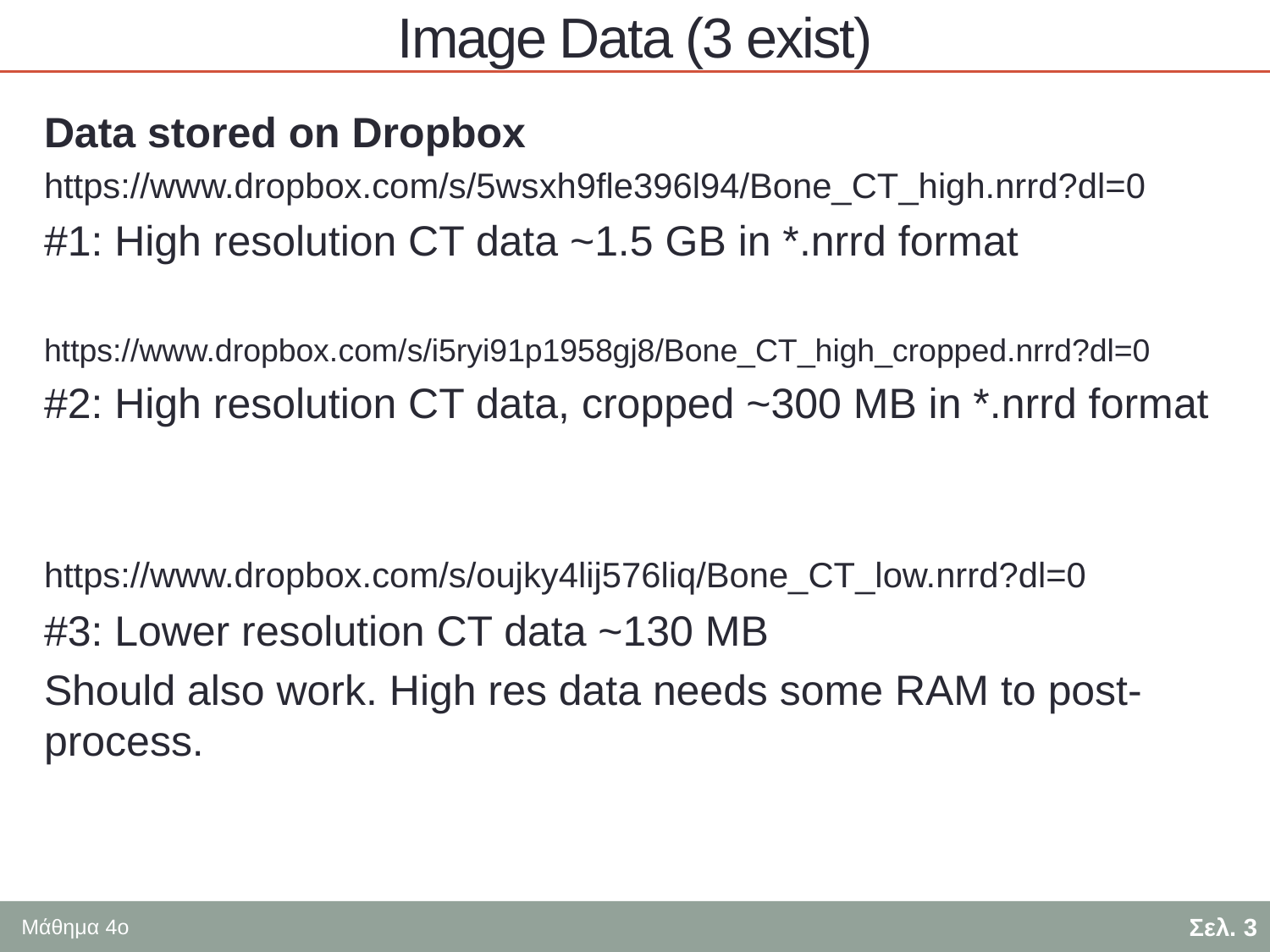

# Image Data (3 exist)
Data stored on Dropbox
https://www.dropbox.com/s/5wsxh9fle396l94/Bone_CT_high.nrrd?dl=0
#1: High resolution CT data ~1.5 GB in *.nrrd format

https://www.dropbox.com/s/i5ryi91p1958gj8/Bone_CT_high_cropped.nrrd?dl=0
#2: High resolution CT data, cropped ~300 MB in *.nrrd format

https://www.dropbox.com/s/oujky4lij576liq/Bone_CT_low.nrrd?dl=0
#3: Lower resolution CT data ~130 MB
Should also work. High res data needs some RAM to post-process.

Σελ. 3